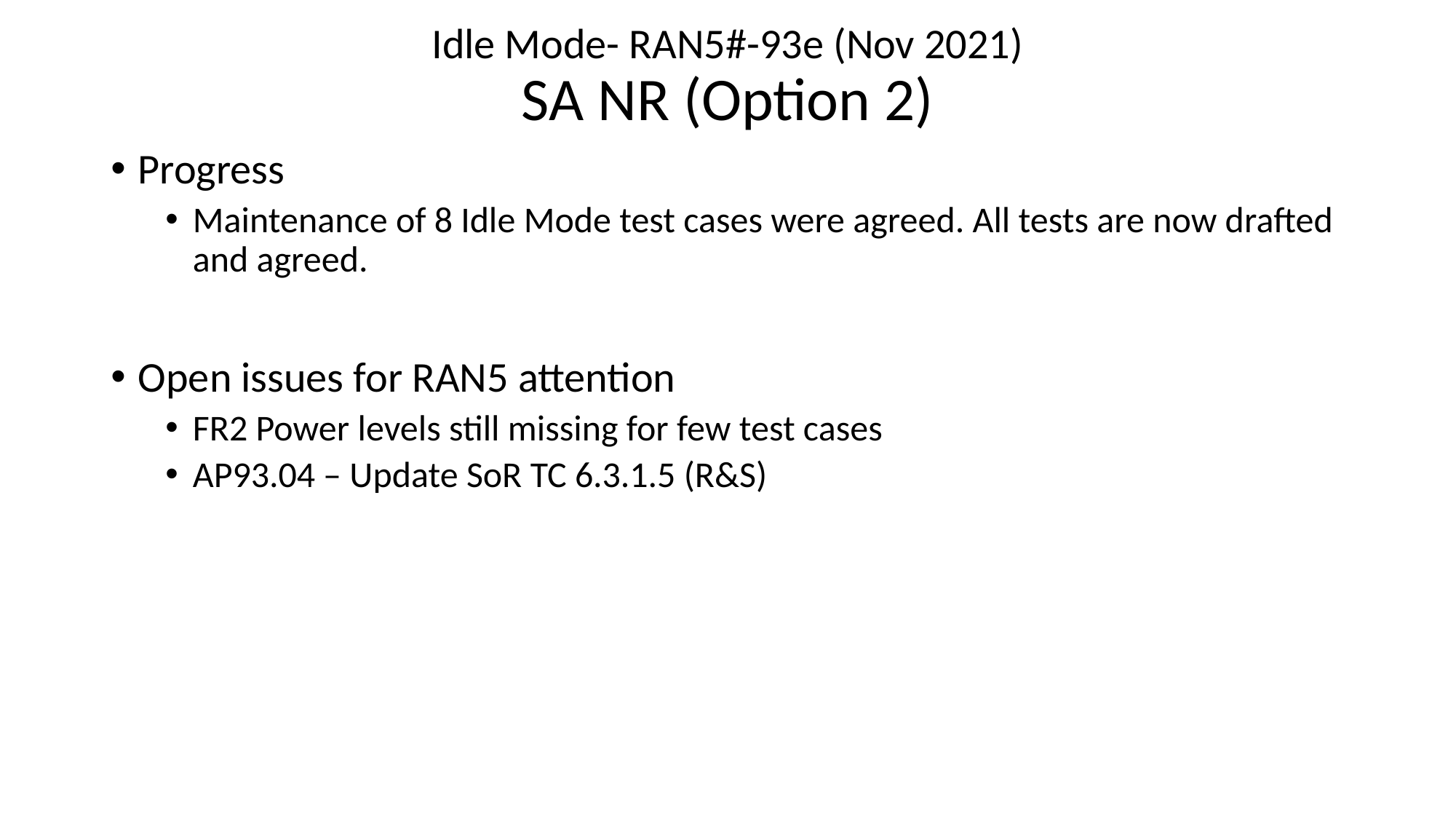

# Idle Mode- RAN5#-93e (Nov 2021) SA NR (Option 2)
Progress
Maintenance of 8 Idle Mode test cases were agreed. All tests are now drafted and agreed.

Open issues for RAN5 attention
FR2 Power levels still missing for few test cases
AP93.04 – Update SoR TC 6.3.1.5 (R&S)